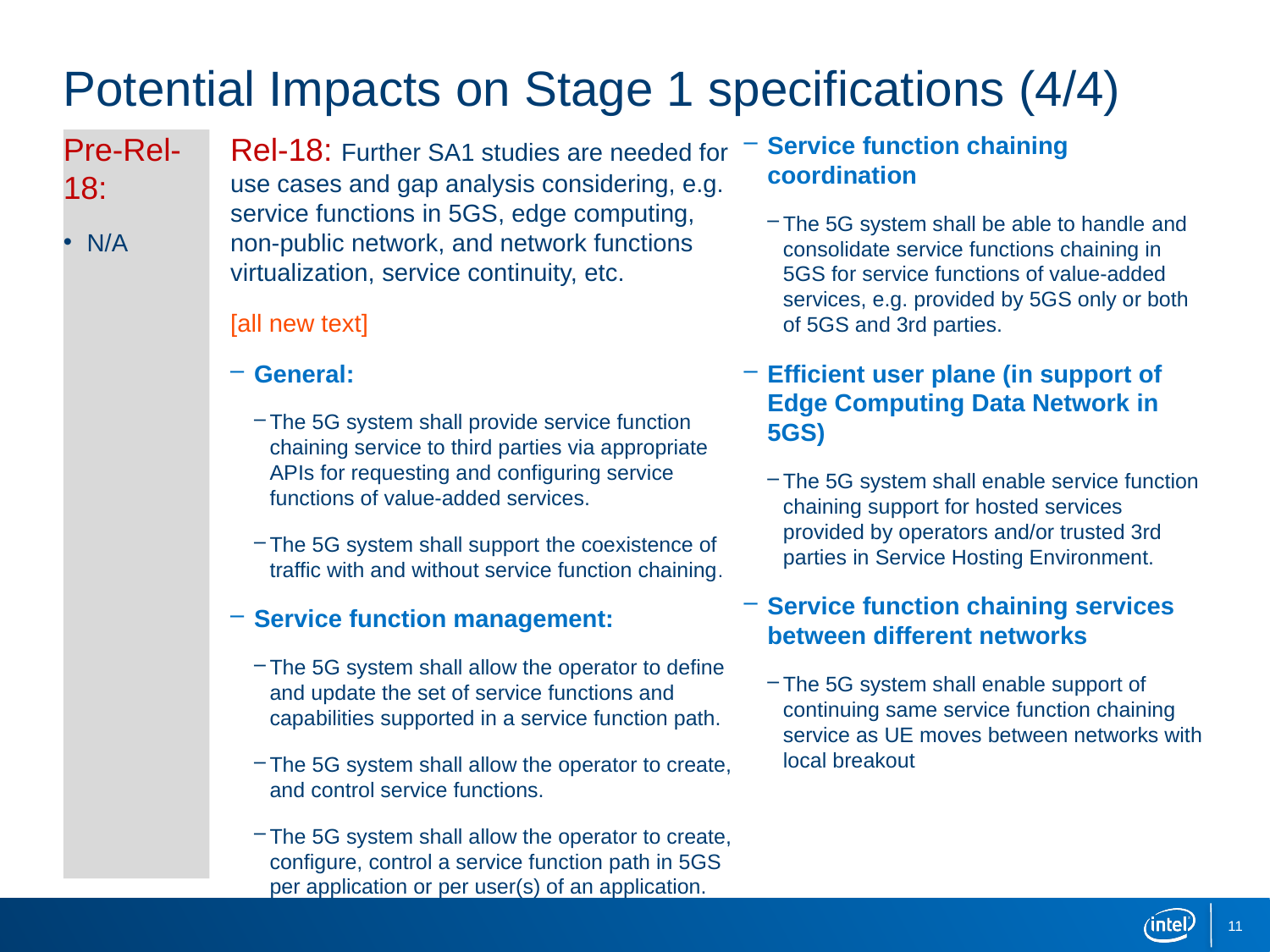

# Potential Impacts on Stage 1 specifications (4/4)
Pre-Rel-18:
N/A
Rel-18: Further SA1 studies are needed for use cases and gap analysis considering, e.g. service functions in 5GS, edge computing, non-public network, and network functions virtualization, service continuity, etc.
[all new text]
General:
The 5G system shall provide service function chaining service to third parties via appropriate APIs for requesting and configuring service functions of value-added services.
The 5G system shall support the coexistence of traffic with and without service function chaining.
Service function management:
The 5G system shall allow the operator to define and update the set of service functions and capabilities supported in a service function path.
The 5G system shall allow the operator to create, and control service functions.
The 5G system shall allow the operator to create, configure, control a service function path in 5GS per application or per user(s) of an application.
Service function chaining coordination
The 5G system shall be able to handle and consolidate service functions chaining in 5GS for service functions of value-added services, e.g. provided by 5GS only or both of 5GS and 3rd parties.
Efficient user plane (in support of Edge Computing Data Network in 5GS)
The 5G system shall enable service function chaining support for hosted services provided by operators and/or trusted 3rd parties in Service Hosting Environment.
Service function chaining services between different networks
The 5G system shall enable support of continuing same service function chaining service as UE moves between networks with local breakout
11